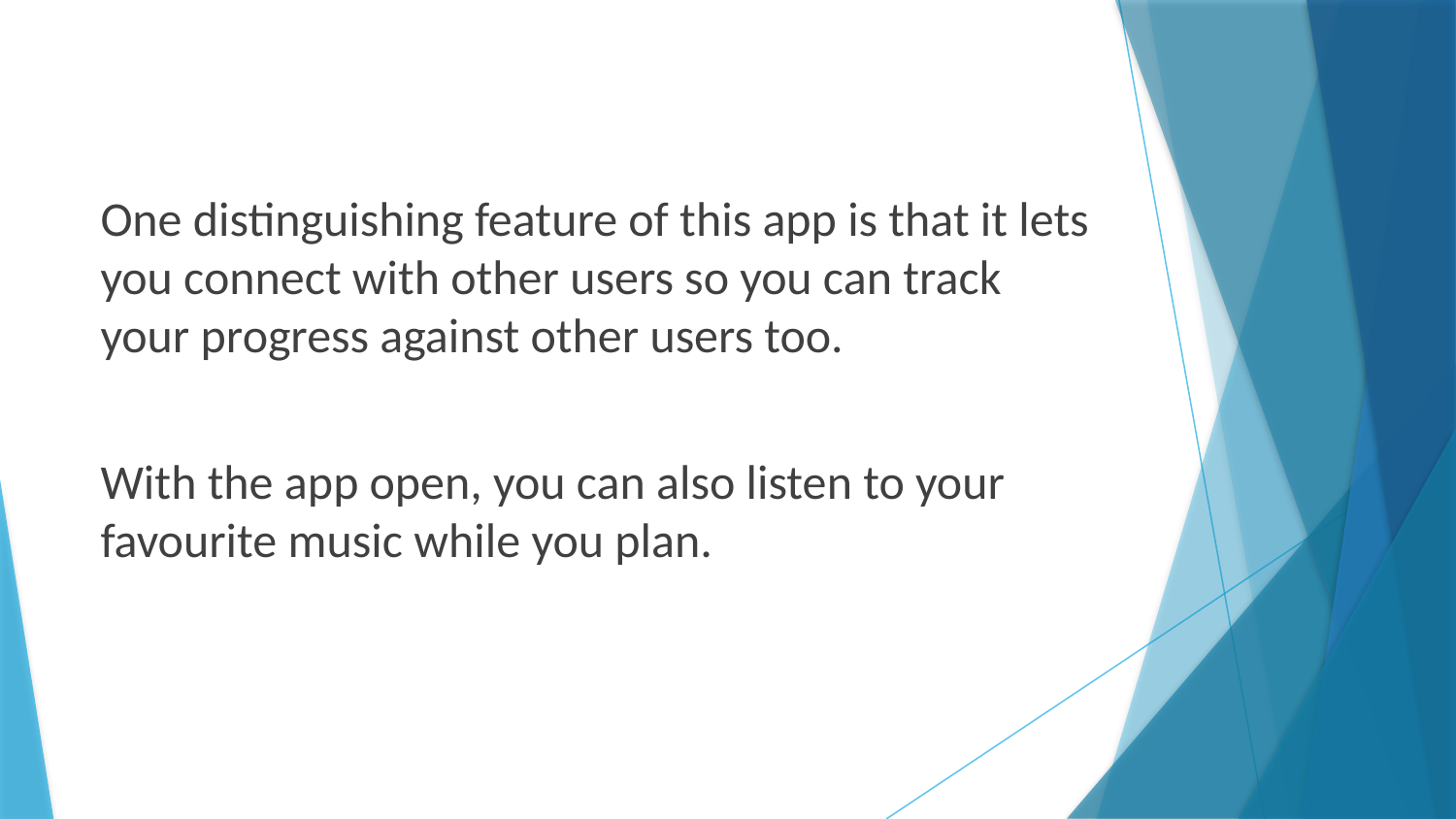

One distinguishing feature of this app is that it lets you connect with other users so you can track your progress against other users too.

With the app open, you can also listen to your favourite music while you plan.